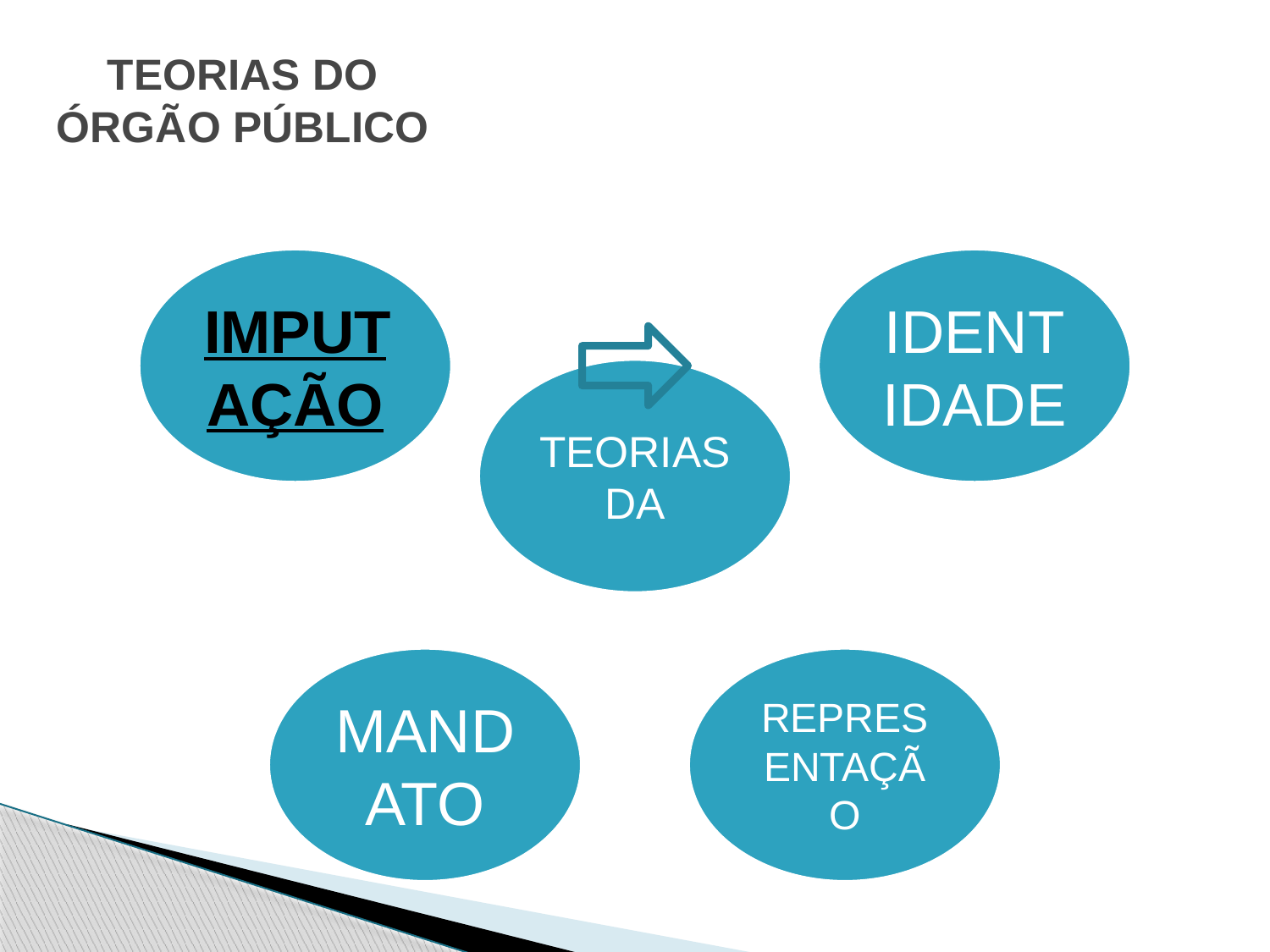

TEORIAS
DA
IDENTIDADE
REPRESENTAÇÃO
MANDATO
IMPUTAÇÃO
# TEORIAS DO ÓRGÃO PÚBLICO